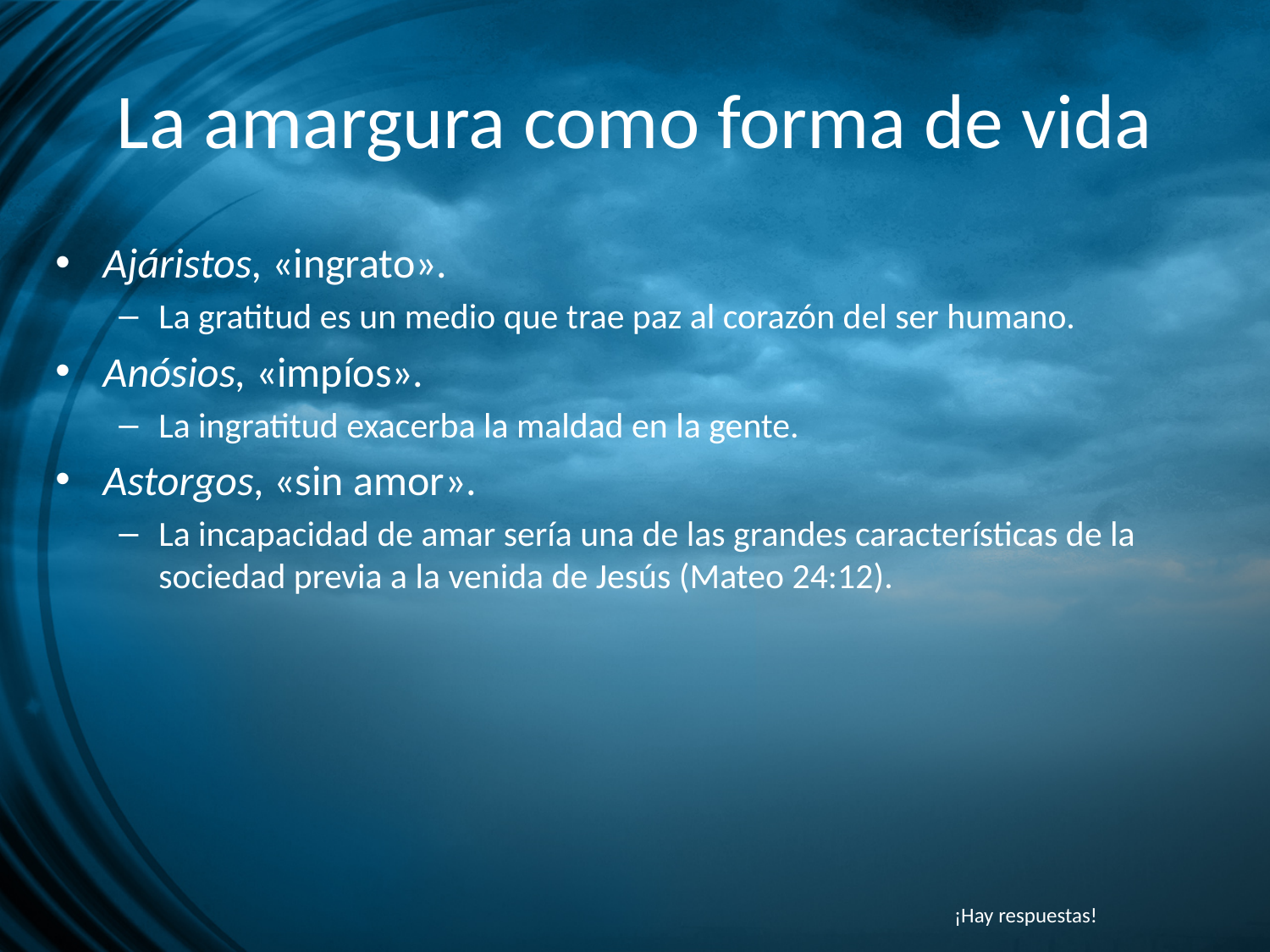

# La amargura como forma de vida
Ajáristos, «ingrato».
La gratitud es un medio que trae paz al corazón del ser humano.
Anósios, «impíos».
La ingratitud exacerba la maldad en la gente.
Astorgos, «sin amor».
La incapacidad de amar sería una de las grandes características de la sociedad previa a la venida de Jesús (Mateo 24:12).
¡Hay respuestas!